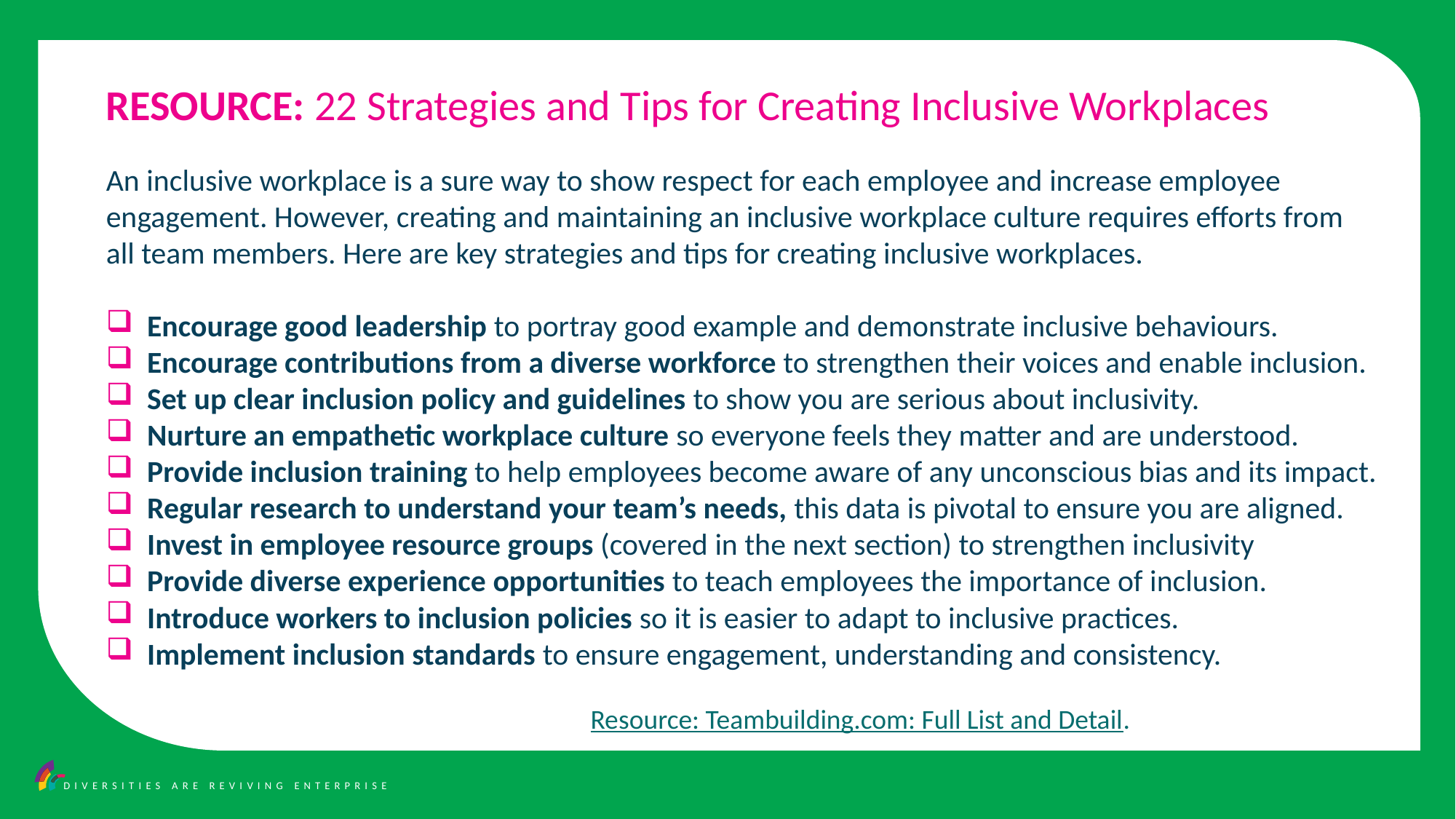

RESOURCE: 22 Strategies and Tips for Creating Inclusive Workplaces

An inclusive workplace is a sure way to show respect for each employee and increase employee engagement. However, creating and maintaining an inclusive workplace culture requires efforts from all team members. Here are key strategies and tips for creating inclusive workplaces.

Encourage good leadership to portray good example and demonstrate inclusive behaviours.
Encourage contributions from a diverse workforce to strengthen their voices and enable inclusion.
Set up clear inclusion policy and guidelines to show you are serious about inclusivity.
Nurture an empathetic workplace culture so everyone feels they matter and are understood.
Provide inclusion training to help employees become aware of any unconscious bias and its impact.
Regular research to understand your team’s needs, this data is pivotal to ensure you are aligned.
Invest in employee resource groups (covered in the next section) to strengthen inclusivity
Provide diverse experience opportunities to teach employees the importance of inclusion.
Introduce workers to inclusion policies so it is easier to adapt to inclusive practices.
Implement inclusion standards to ensure engagement, understanding and consistency.

Resource: Teambuilding.com: Full List and Detail.